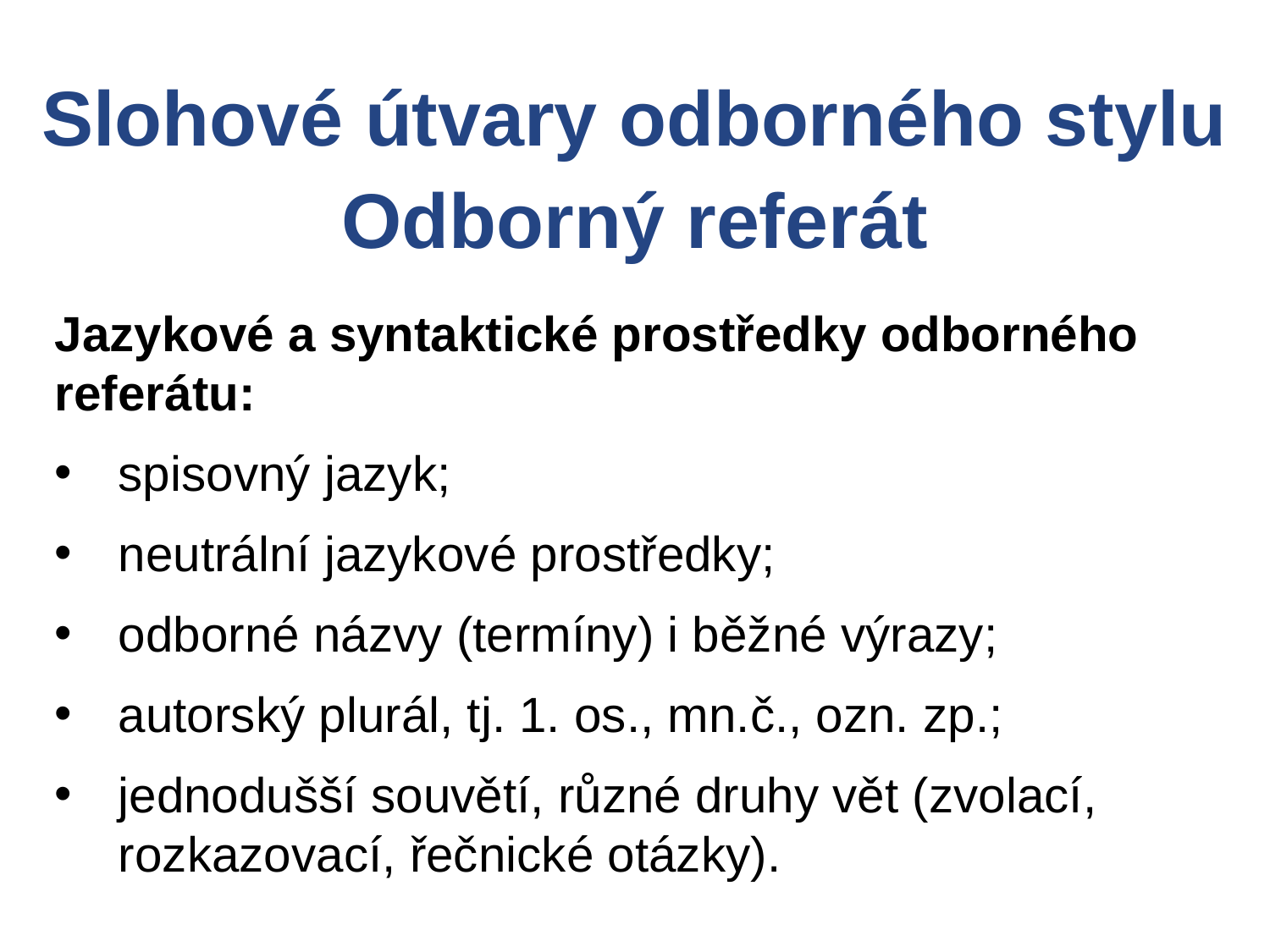

Slohové útvary odborného stylu
Odborný referát
Jazykové a syntaktické prostředky odborného referátu:
spisovný jazyk;
neutrální jazykové prostředky;
odborné názvy (termíny) i běžné výrazy;
autorský plurál, tj. 1. os., mn.č., ozn. zp.;
jednodušší souvětí, různé druhy vět (zvolací, rozkazovací, řečnické otázky).